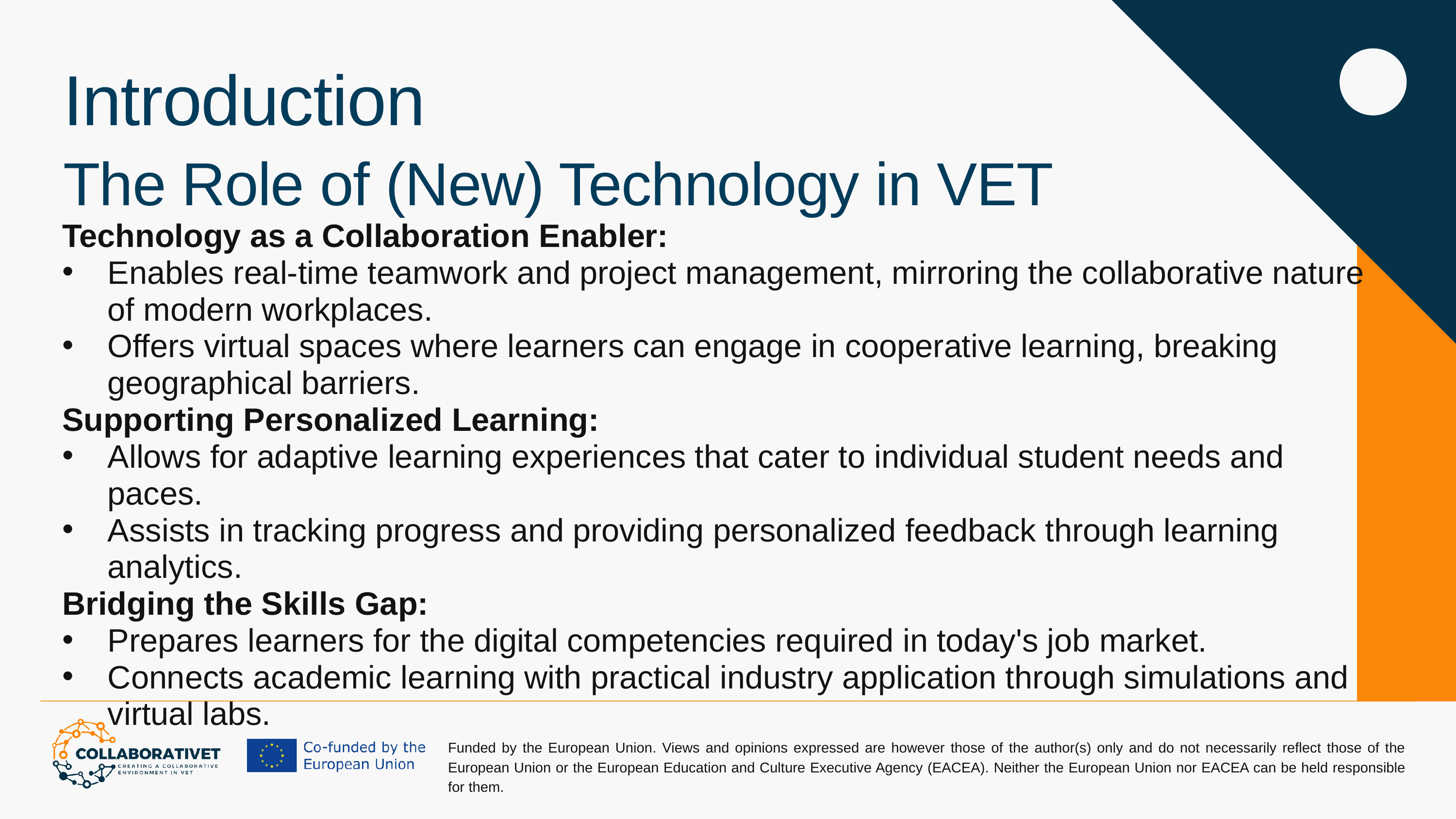

Introduction
The Role of (New) Technology in VET
Technology as a Collaboration Enabler:
Enables real-time teamwork and project management, mirroring the collaborative nature of modern workplaces.
Offers virtual spaces where learners can engage in cooperative learning, breaking geographical barriers.
Supporting Personalized Learning:
Allows for adaptive learning experiences that cater to individual student needs and paces.
Assists in tracking progress and providing personalized feedback through learning analytics.
Bridging the Skills Gap:
Prepares learners for the digital competencies required in today's job market.
Connects academic learning with practical industry application through simulations and virtual labs.

Funded by the European Union. Views and opinions expressed are however those of the author(s) only and do not necessarily reflect those of the European Union or the European Education and Culture Executive Agency (EACEA). Neither the European Union nor EACEA can be held responsible for them.